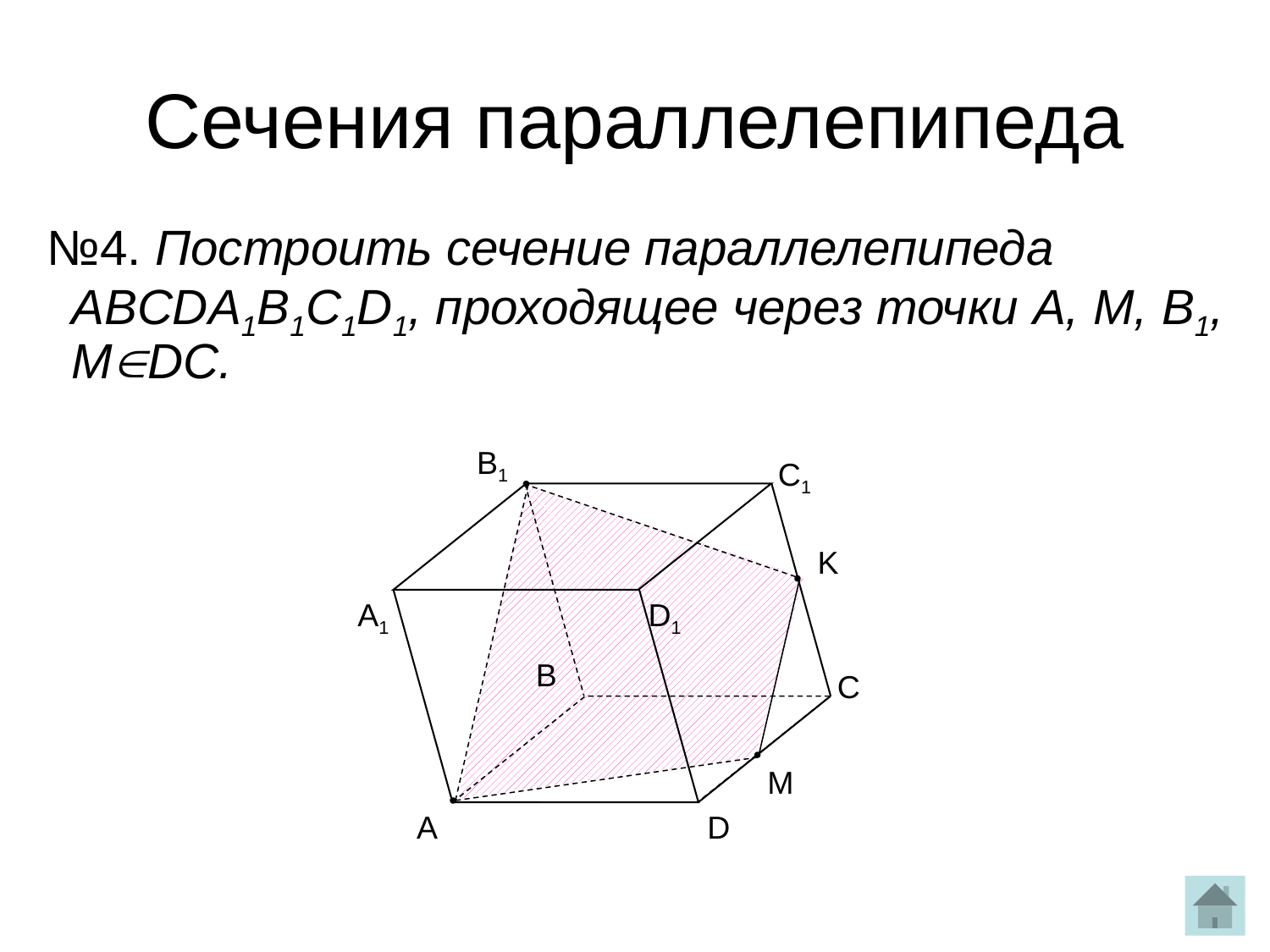

Сечения параллелепипеда
№4. Построить сечение параллелепипеда ABCDA1B1C1D1, проходящее через точки A, M, B1, M∈DС.
B1
С1

А1
D1

B
С

А
D

K

M